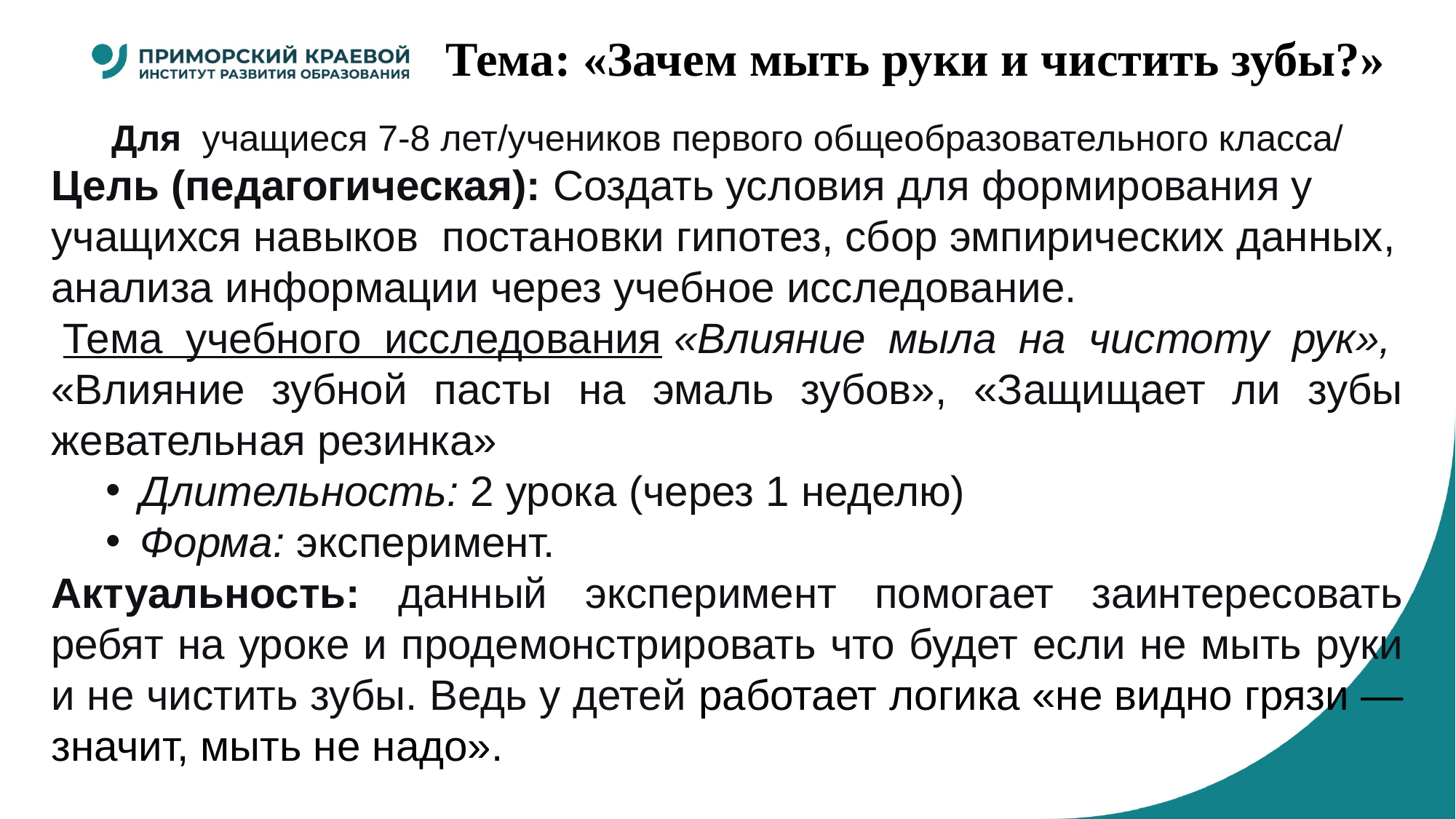

# Тема: «Зачем мыть руки и чистить зубы?»
Для  учащиеся 7-8 лет/учеников первого общеобразовательного класса/
Цель (педагогическая): Создать условия для формирования у учащихся навыков  постановки гипотез, сбор эмпирических данных, анализа информации через учебное исследование.
 Тема учебного исследования «Влияние мыла на чистоту рук»,  «Влияние зубной пасты на эмаль зубов», «Защищает ли зубы жевательная резинка»
Длительность: 2 урока (через 1 неделю)
Форма: эксперимент.
Актуальность: данный эксперимент помогает заинтересовать ребят на уроке и продемонстрировать что будет если не мыть руки и не чистить зубы. Ведь у детей работает логика «не видно грязи — значит, мыть не надо».